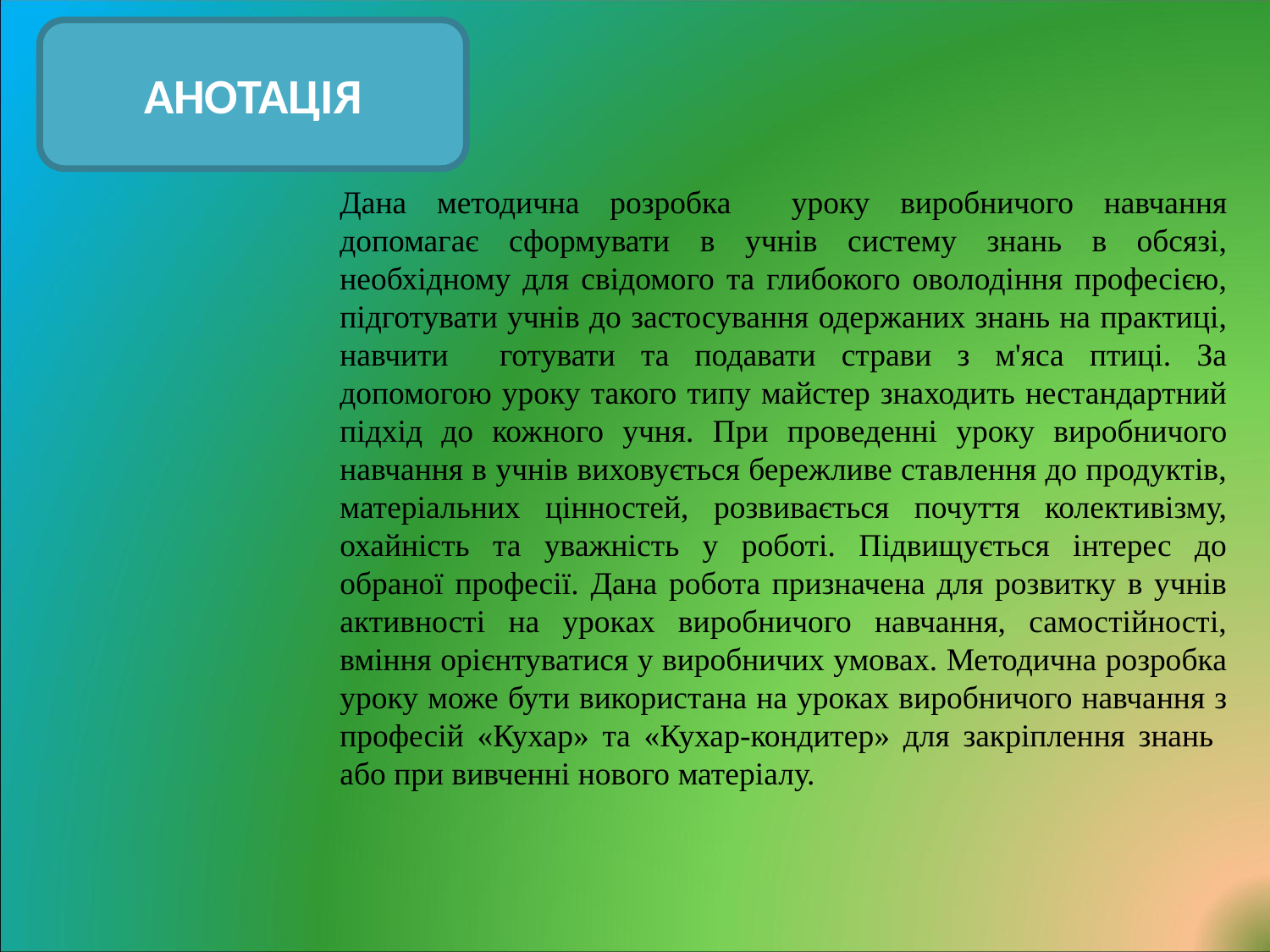

АНОТАЦІЯ

Дана методична розробка  уроку виробничого навчання допомагає сформувати в учнів систему знань в обсязі, необхідному для свідомого та глибокого оволодіння професією, підготувати учнів до застосування одержаних знань на практиці, навчити  готувати та подавати страви з м'яса птиці. За допомогою уроку такого типу майстер знаходить нестандартний підхід до кожного учня. При проведенні уроку виробничого навчання в учнів виховується бережливе ставлення до продуктів, матеріальних цінностей, розвивається почуття колективізму, охайність та уважність у роботі. Підвищується інтерес до обраної професії. Дана робота призначена для розвитку в учнів активності на уроках виробничого навчання, самостійності, вміння орієнтуватися у виробничих умовах. Методична розробка уроку може бути використана на уроках виробничого навчання з професій «Кухар» та «Кухар-кондитер» для закріплення знань  або при вивченні нового матеріалу.